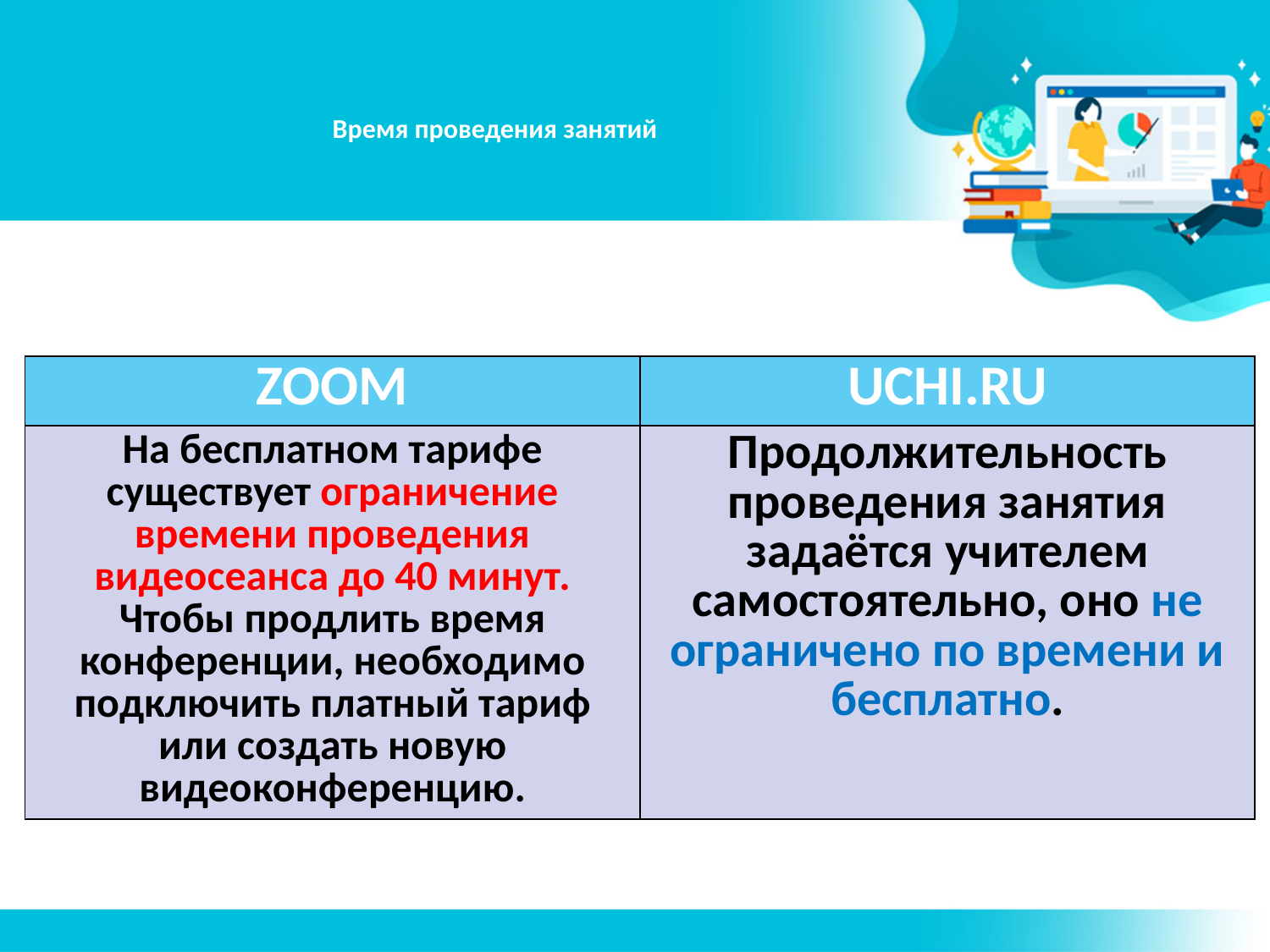

# Время проведения занятий
| ZOOM | UCHI.RU |
| --- | --- |
| На бесплатном тарифе существует ограничение времени проведения видеосеанса до 40 минут. Чтобы продлить время конференции, необходимо подключить платный тариф или создать новую видеоконференцию. | Продолжительность проведения занятия задаётся учителем самостоятельно, оно не ограничено по времени и бесплатно. |